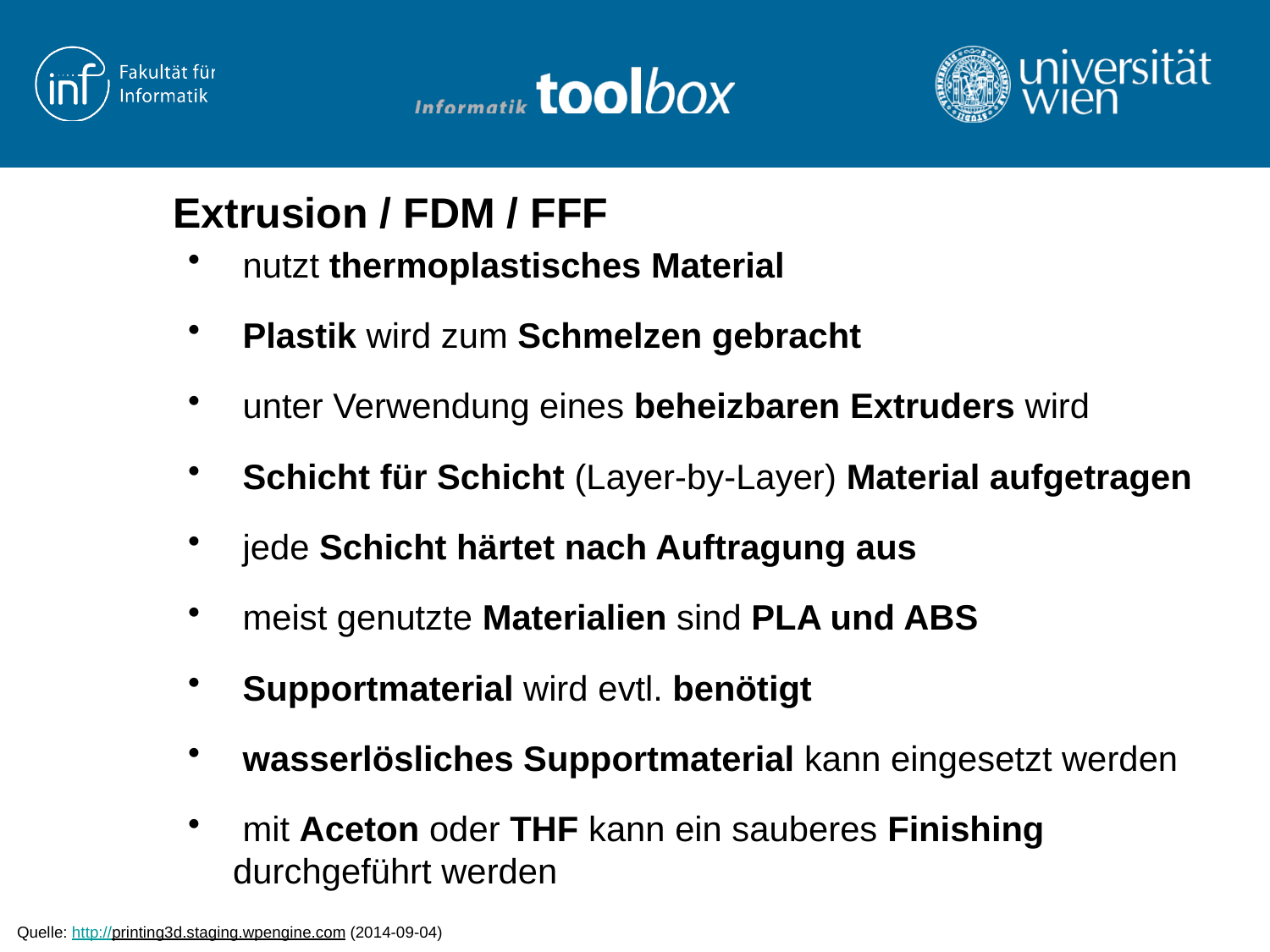

# Extrusion / FDM / FFF
 nutzt thermoplastisches Material
 Plastik wird zum Schmelzen gebracht
 unter Verwendung eines beheizbaren Extruders wird
 Schicht für Schicht (Layer-by-Layer) Material aufgetragen
 jede Schicht härtet nach Auftragung aus
 meist genutzte Materialien sind PLA und ABS
 Supportmaterial wird evtl. benötigt
 wasserlösliches Supportmaterial kann eingesetzt werden
 mit Aceton oder THF kann ein sauberes Finishing durchgeführt werden
Quelle: http://printing3d.staging.wpengine.com (2014-09-04)